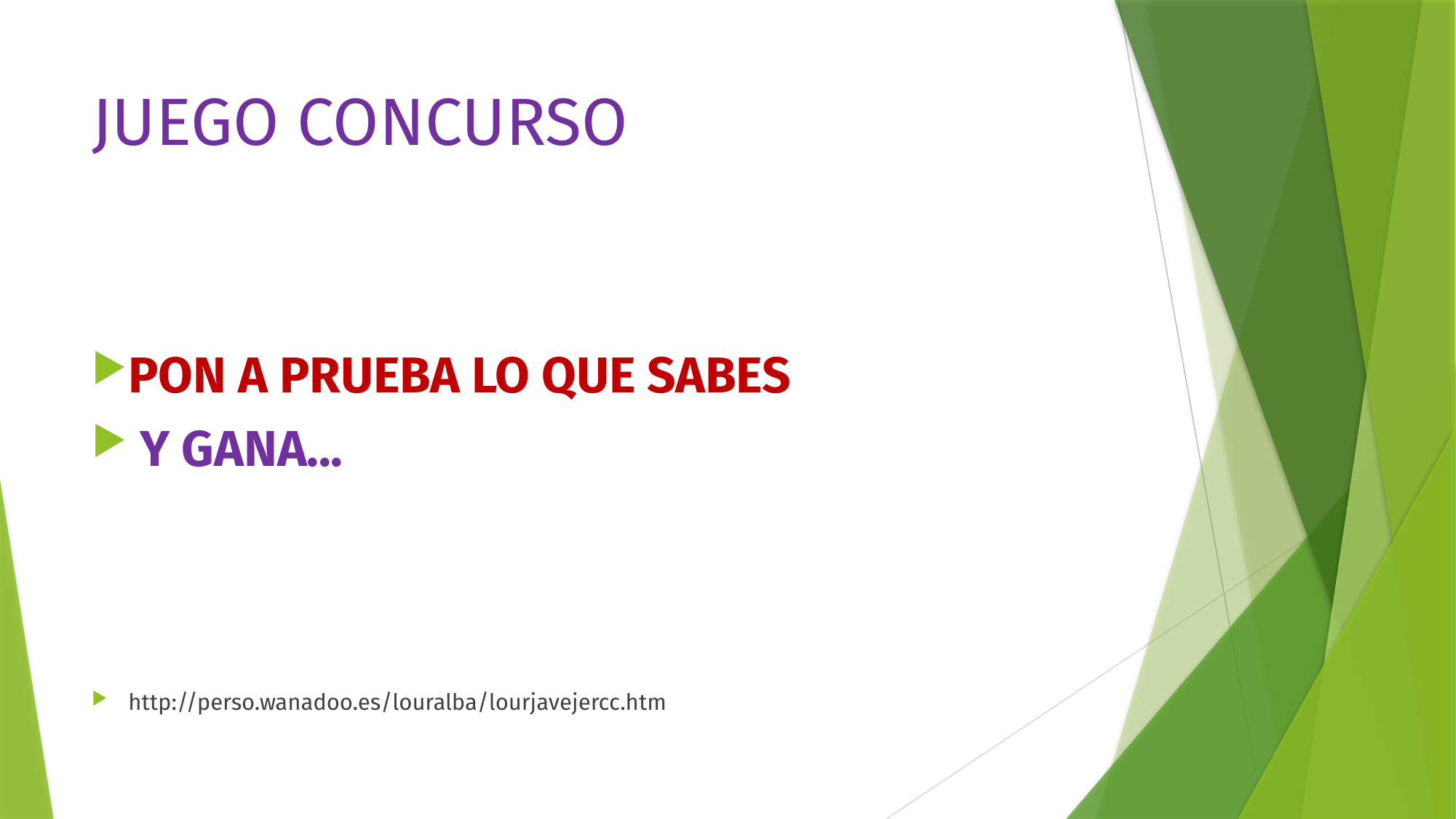

# JUEGO CONCURSO

PON A PRUEBA LO QUE SABES
 Y GANA...

http://perso.wanadoo.es/louralba/lourjavejercc.htm